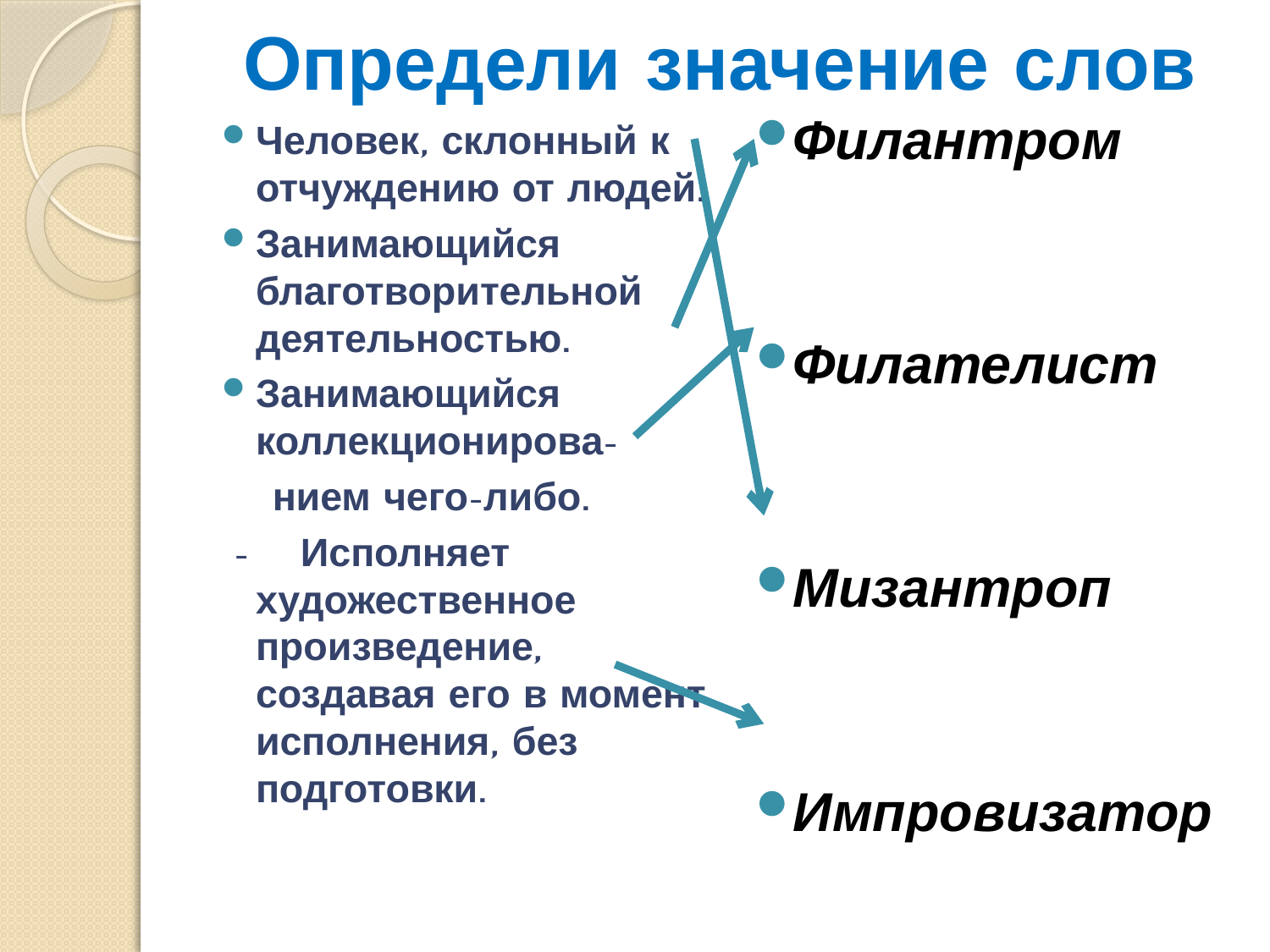

# Определи значение слов
Филантром

Филателист

Мизантроп

Импровизатор
Человек, склонный к отчуждению от людей.
Занимающийся благотворительной деятельностью.
Занимающийся коллекционирова-
    нием чего-либо.
 -    Исполняет художественное произведение, создавая его в момент исполнения, без подготовки.